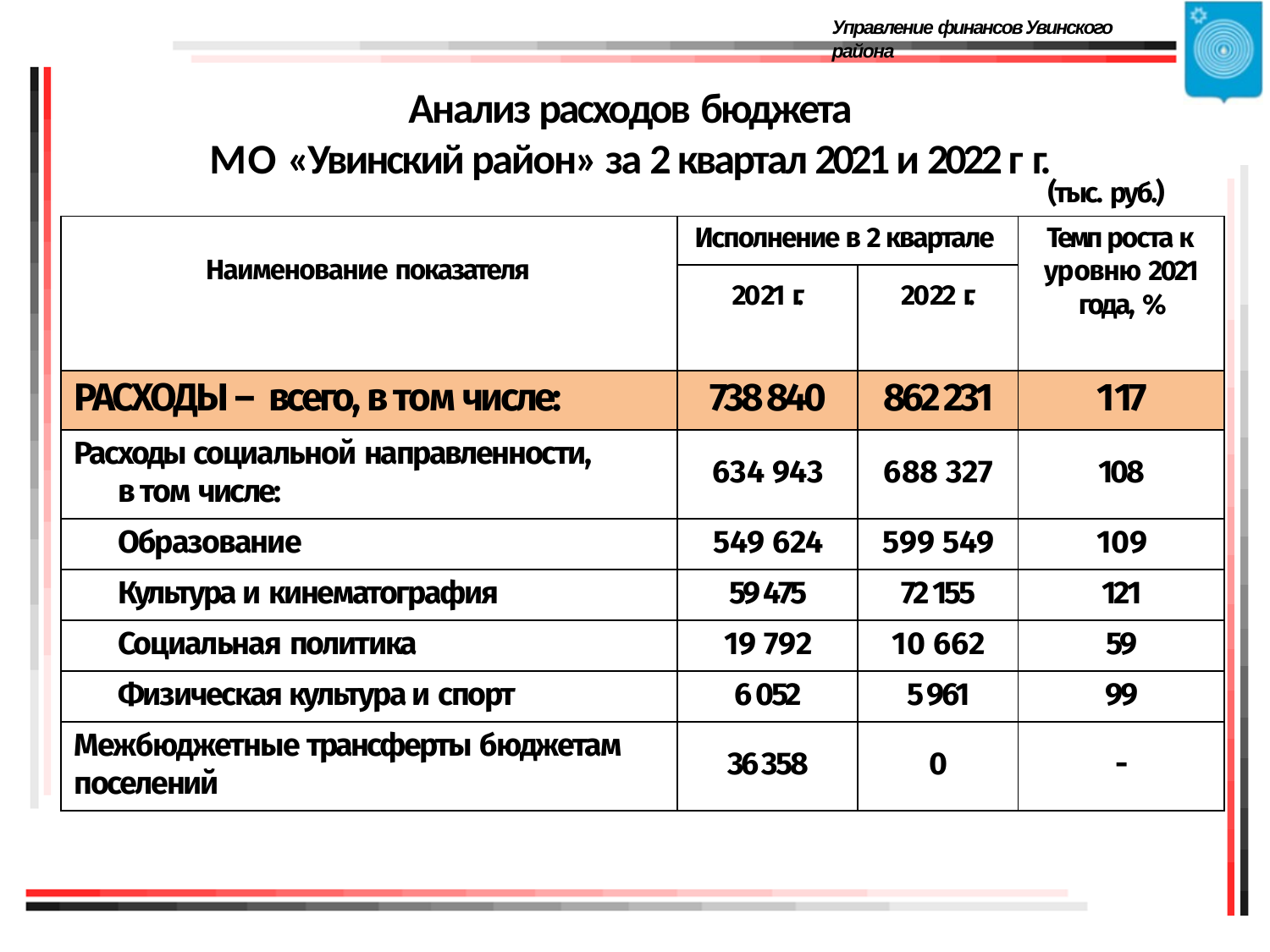

Управление финансов Увинского района

# Анализ расходов бюджета
МО «Увинский район» за 2 квартал 2021 и 2022 г  г.

(тыс. руб.)
| Наименование показателя | Исполнение в 2 квартале |  | Темп роста к уровню 2021 года, % |
| --- | --- | --- | --- |
|  | 2021 г. | 2022 г. |  |
| РАСХОДЫ – всего, в том числе: | 738 840 | 862 231 | 117 |
| Расходы социальной направленности, в том числе: | 634 943 | 688 327 | 108 |
| Образование | 549 624 | 599 549 | 109 |
| Культура и кинематография | 59 475 | 72 155 | 121 |
| Социальная политика | 19 792 | 10 662 | 59 |
| Физическая культура и спорт | 6 052 | 5 961 | 99 |
| Межбюджетные трансферты бюджетам поселений | 36 358 | 0 | - |